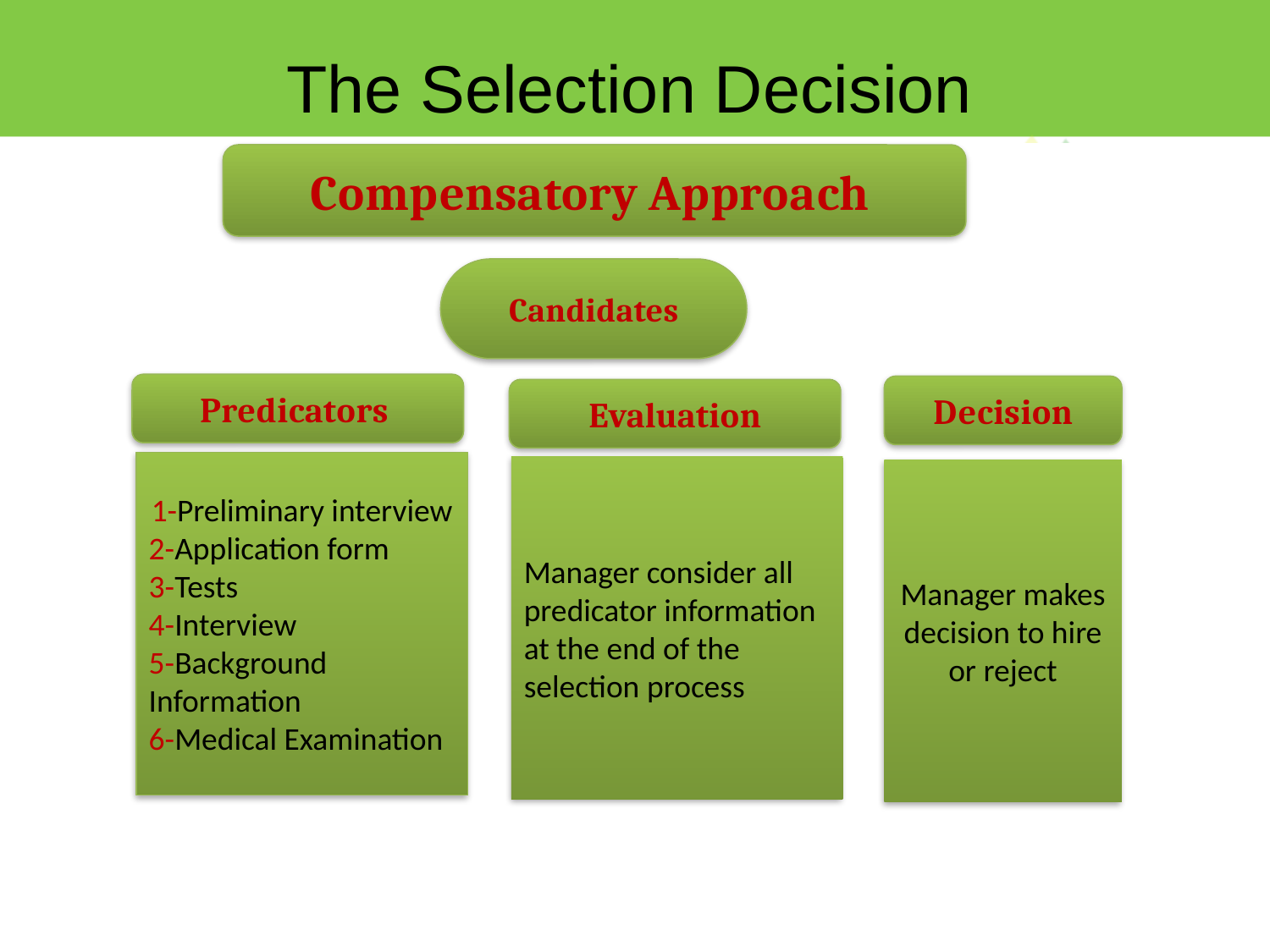

The Selection Decision

Compensatory Approach
Candidates
Predicators
Decision
Evaluation
1-Preliminary interview
2-Application form
3-Tests
4-Interview
5-Background Information
6-Medical Examination
Manager consider all predicator information at the end of the selection process
Manager makes decision to hire or reject